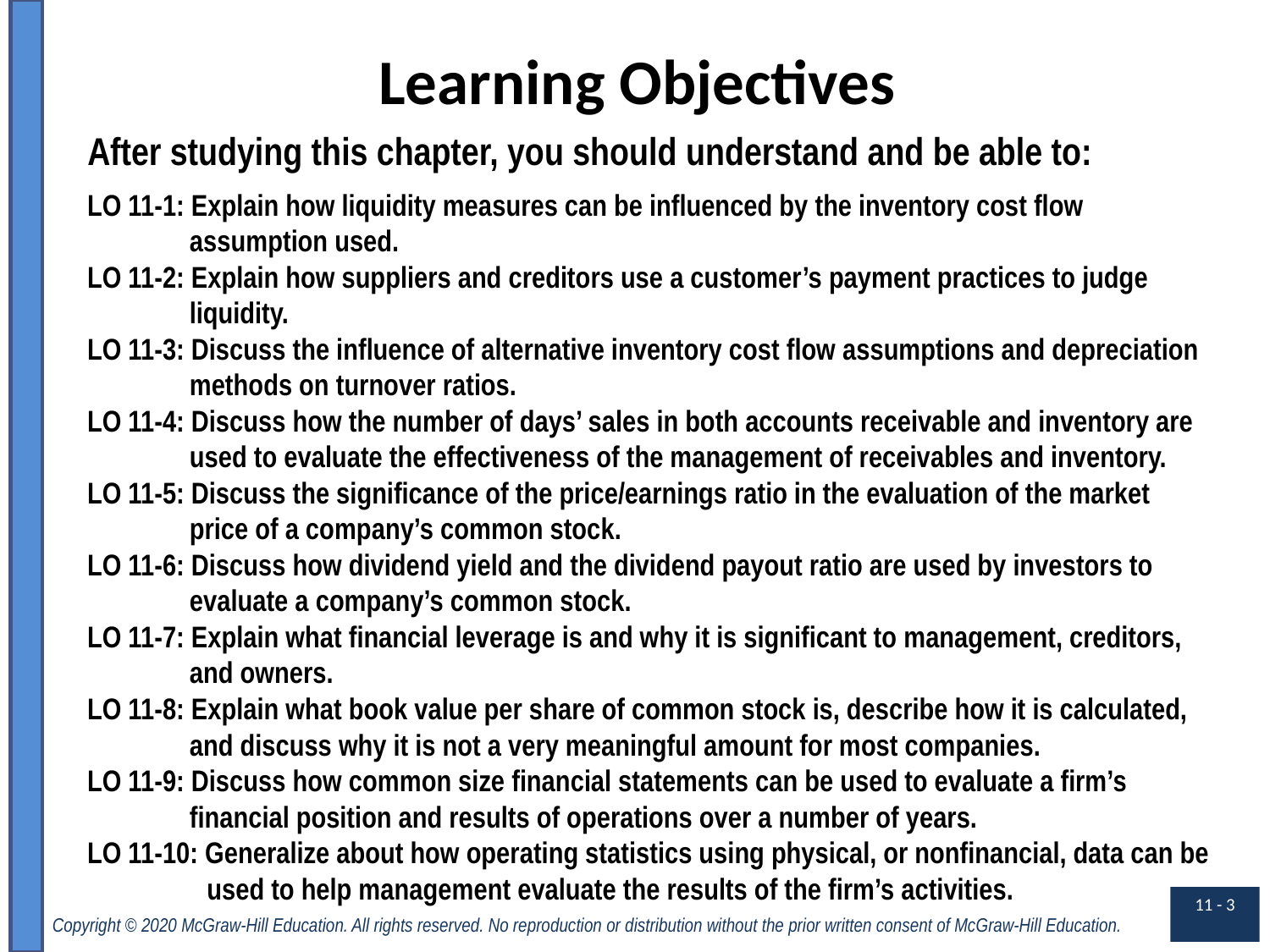

# Learning Objectives

After studying this chapter, you should understand and be able to:
LO 11-1: Explain how liquidity measures can be influenced by the inventory cost flow assumption used.
LO 11-2: Explain how suppliers and creditors use a customer’s payment practices to judge liquidity.
LO 11-3: Discuss the influence of alternative inventory cost flow assumptions and depreciation methods on turnover ratios.
LO 11-4: Discuss how the number of days’ sales in both accounts receivable and inventory are used to evaluate the effectiveness of the management of receivables and inventory.
LO 11-5: Discuss the significance of the price/earnings ratio in the evaluation of the market price of a company’s common stock.
LO 11-6: Discuss how dividend yield and the dividend payout ratio are used by investors to evaluate a company’s common stock.
LO 11-7: Explain what financial leverage is and why it is significant to management, creditors, and owners.
LO 11-8: Explain what book value per share of common stock is, describe how it is calculated, and discuss why it is not a very meaningful amount for most companies.
LO 11-9: Discuss how common size financial statements can be used to evaluate a firm’s financial position and results of operations over a number of years.
LO 11-10: Generalize about how operating statistics using physical, or nonfinancial, data can be used to help management evaluate the results of the firm’s activities.